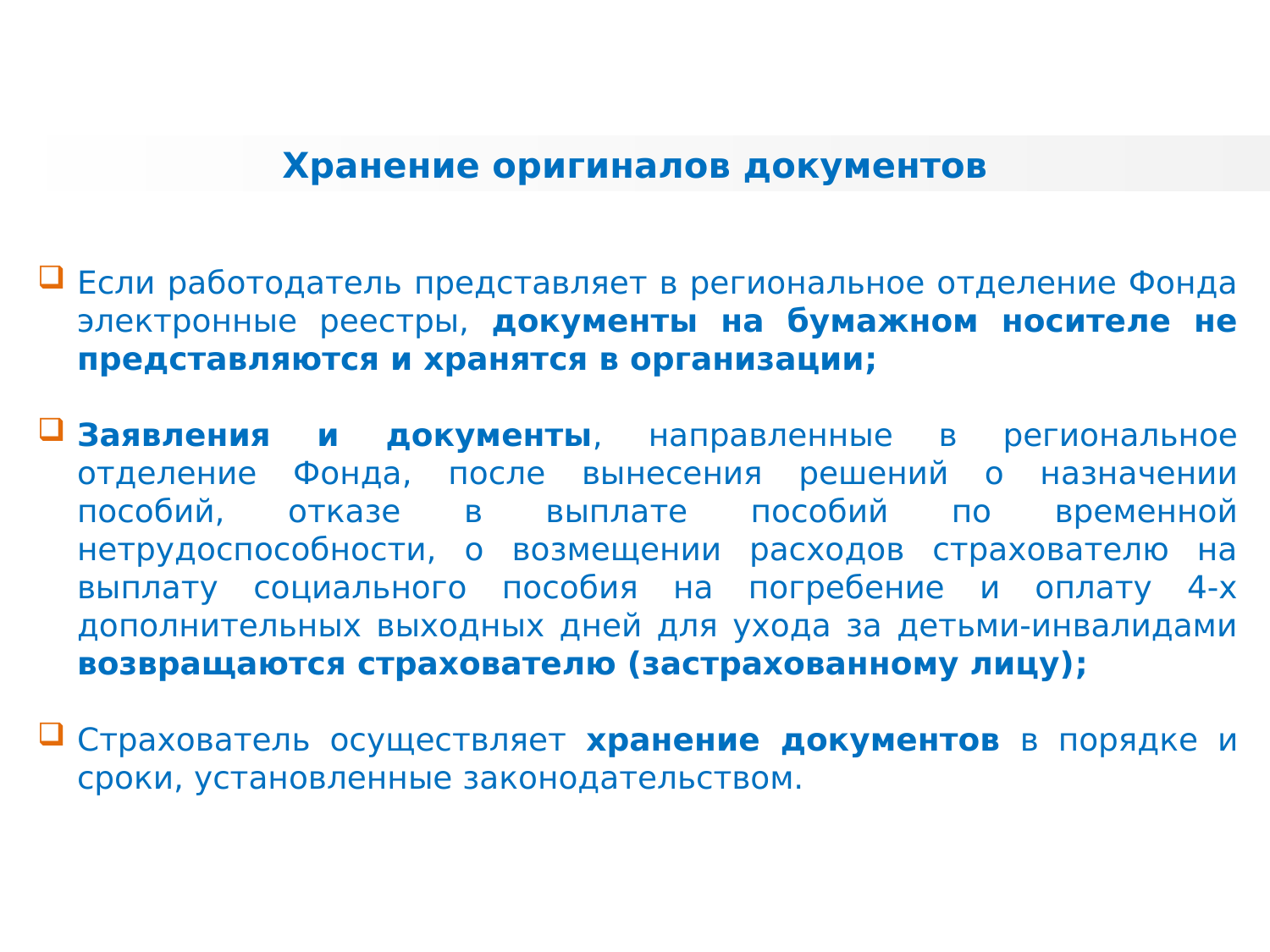

Хранение оригиналов документов
Если работодатель представляет в региональное отделение Фонда электронные реестры, документы на бумажном носителе не представляются и хранятся в организации;

Заявления и документы, направленные в региональное отделение Фонда, после вынесения решений о назначении пособий, отказе в выплате пособий по временной нетрудоспособности, о возмещении расходов страхователю на выплату социального пособия на погребение и оплату 4-х дополнительных выходных дней для ухода за детьми-инвалидами возвращаются страхователю (застрахованному лицу);

Страхователь осуществляет хранение документов в порядке и сроки, установленные законодательством.